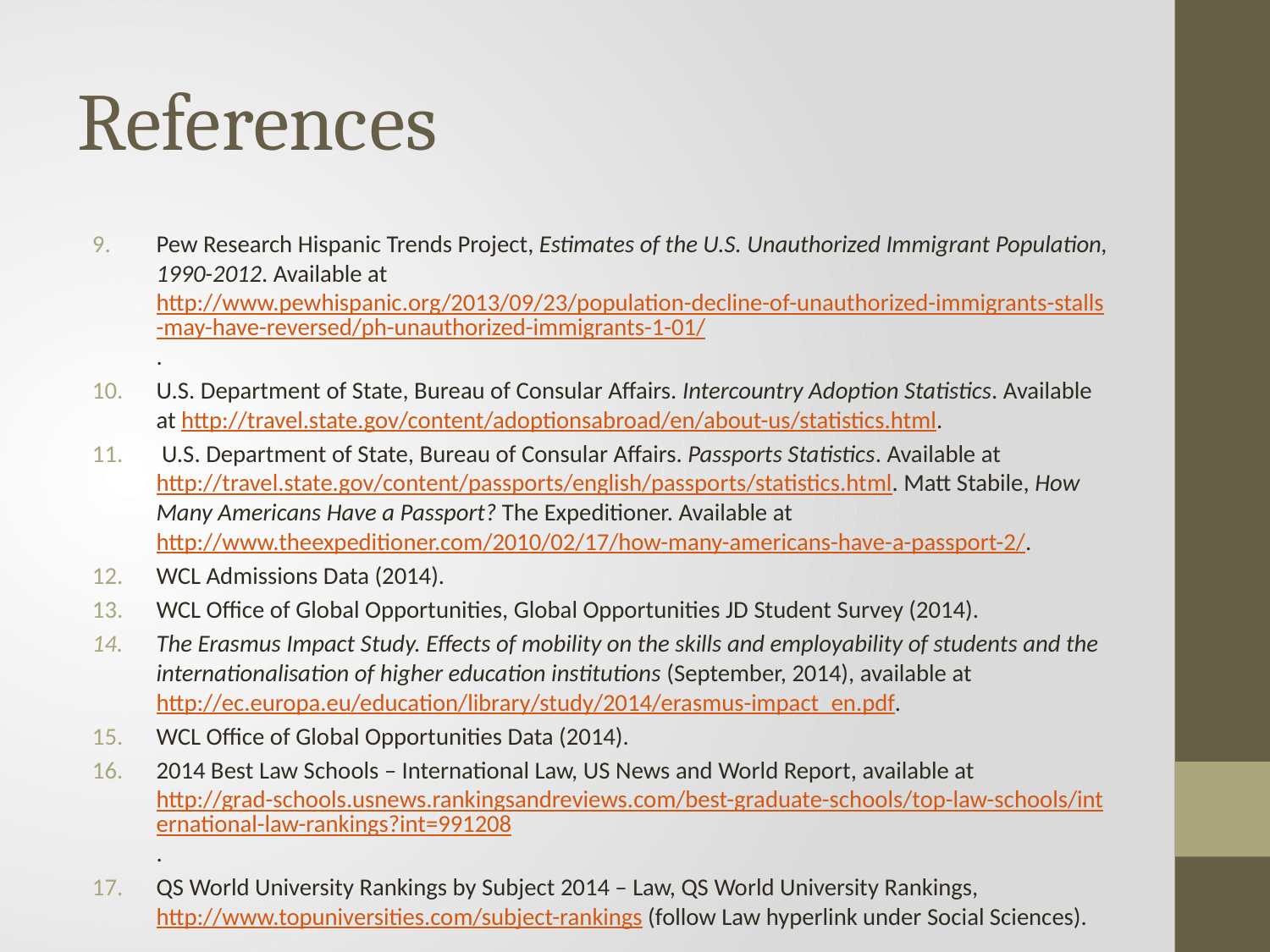

# References
Pew Research Hispanic Trends Project, Estimates of the U.S. Unauthorized Immigrant Population, 1990-2012. Available at http://www.pewhispanic.org/2013/09/23/population-decline-of-unauthorized-immigrants-stalls-may-have-reversed/ph-unauthorized-immigrants-1-01/.
U.S. Department of State, Bureau of Consular Affairs. Intercountry Adoption Statistics. Available at http://travel.state.gov/content/adoptionsabroad/en/about-us/statistics.html.
 U.S. Department of State, Bureau of Consular Affairs. Passports Statistics. Available at http://travel.state.gov/content/passports/english/passports/statistics.html. Matt Stabile, How Many Americans Have a Passport? The Expeditioner. Available at http://www.theexpeditioner.com/2010/02/17/how-many-americans-have-a-passport-2/.
WCL Admissions Data (2014).
WCL Office of Global Opportunities, Global Opportunities JD Student Survey (2014).
The Erasmus Impact Study. Effects of mobility on the skills and employability of students and the internationalisation of higher education institutions (September, 2014), available at http://ec.europa.eu/education/library/study/2014/erasmus-impact_en.pdf.
WCL Office of Global Opportunities Data (2014).
2014 Best Law Schools – International Law, US News and World Report, available at http://grad-schools.usnews.rankingsandreviews.com/best-graduate-schools/top-law-schools/international-law-rankings?int=991208.
QS World University Rankings by Subject 2014 – Law, QS World University Rankings, http://www.topuniversities.com/subject-rankings (follow Law hyperlink under Social Sciences).